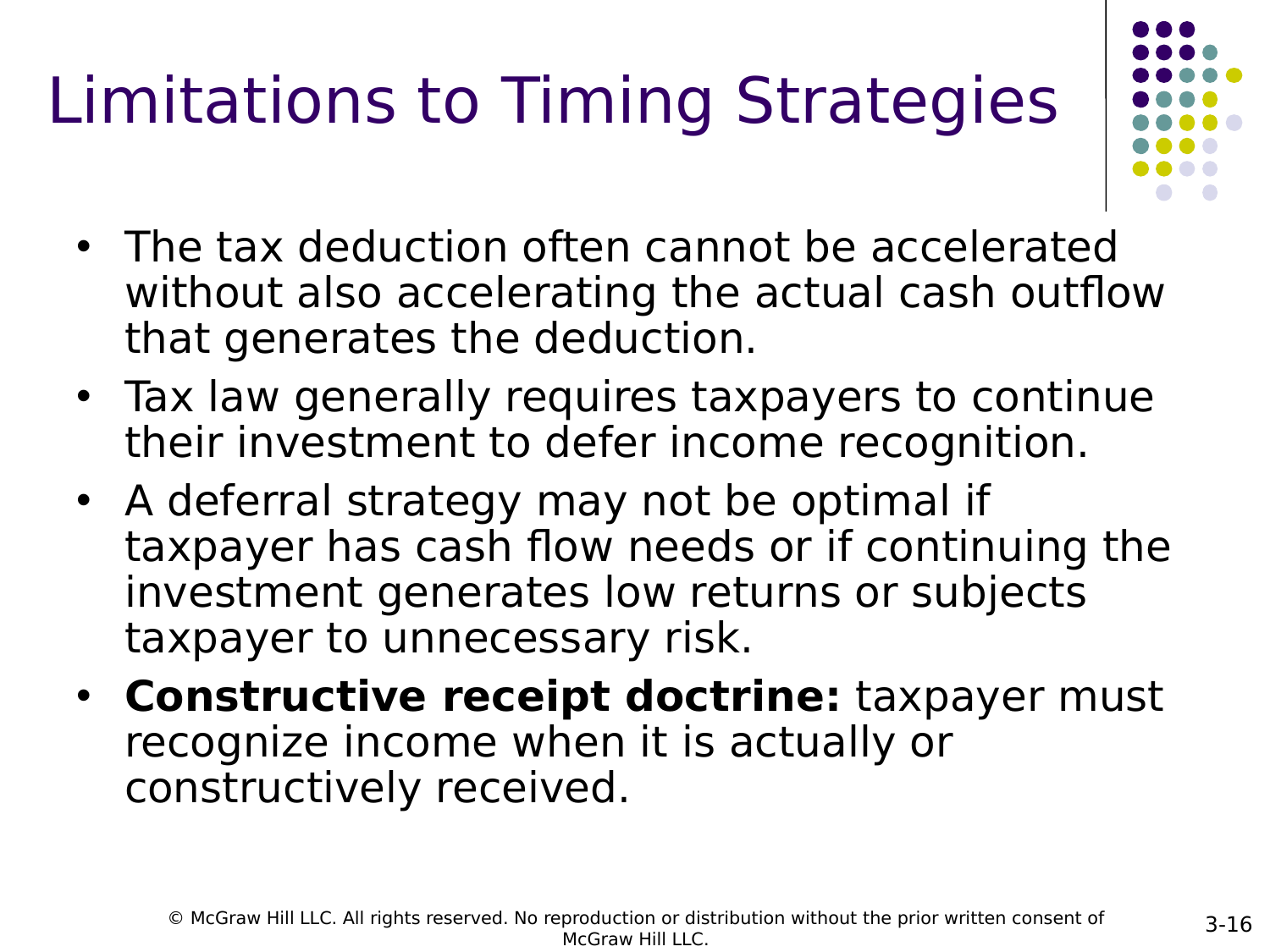

# Limitations to Timing Strategies
The tax deduction often cannot be accelerated without also accelerating the actual cash outflow that generates the deduction.
Tax law generally requires taxpayers to continue their investment to defer income recognition.
A deferral strategy may not be optimal if taxpayer has cash flow needs or if continuing the investment generates low returns or subjects taxpayer to unnecessary risk.
Constructive receipt doctrine: taxpayer must recognize income when it is actually or constructively received.
3-16